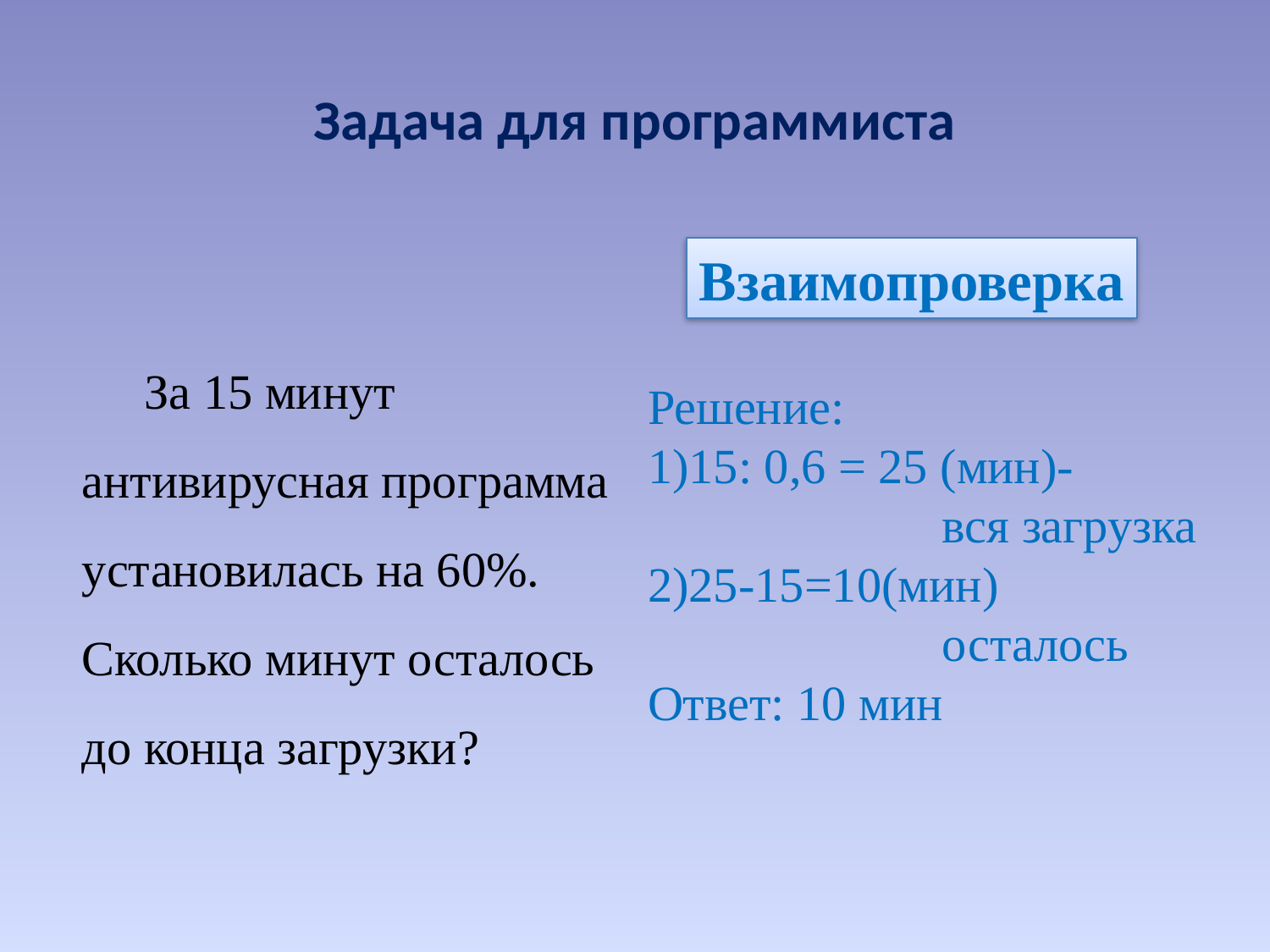

# Задача для программиста
Взаимопроверка

Решение:
1)15: 0,6 = 25 (мин)-
                        вся загрузка
2)25-15=10(мин)
                        осталось
Ответ: 10 мин
За 15 минут антивирусная программа установилась на 60%. Сколько минут осталось до конца загрузки?